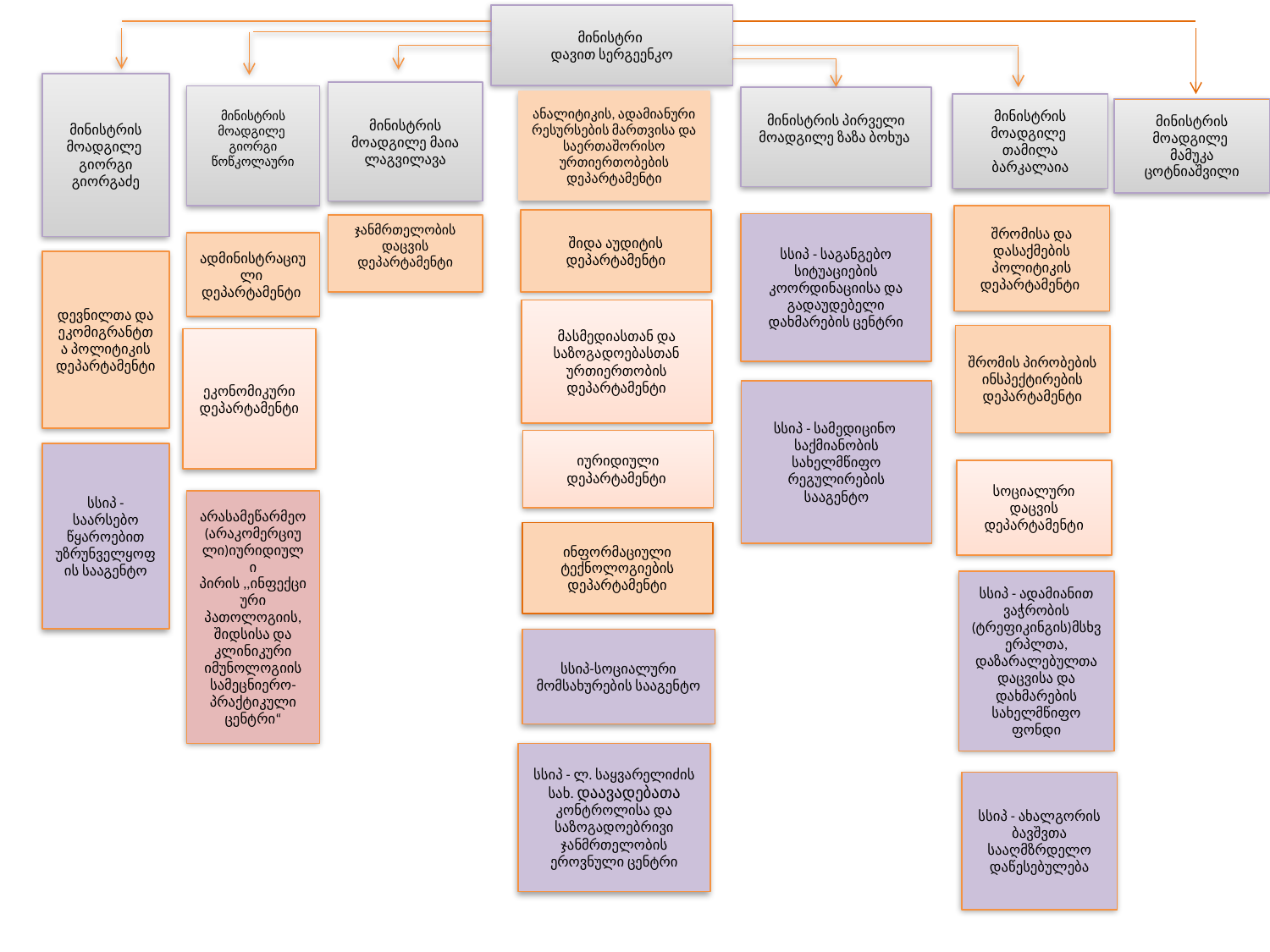

მინისტრი
დავით სერგეენკო
მინისტრის მოადგილე
გიორგი გიორგაძე
მინისტრის მოადგილე მაია ლაგვილავა

მინისტრის მოადგილე
გიორგი წოწკოლაური
მინისტრის პირველი მოადგილე ზაზა ბოხუა
ანალიტიკის, ადამიანური რესურსების მართვისა და საერთაშორისო ურთიერთობების დეპარტამენტი
მინისტრის მოადგილე
თამილა ბარკალაია
მინისტრის მოადგილე
მამუკა ცოტნიაშვილი
შრომისა და დასაქმების პოლიტიკის დეპარტამენტი
შიდა აუდიტის დეპარტამენტი
სსიპ - საგანგებო სიტუაციების კოორდინაციისა და გადაუდებელი დახმარების ცენტრი
ჯანმრთელობის დაცვის დეპარტამენტი

ადმინისტრაციული  დეპარტამენტი
დევნილთა და ეკომიგრანტთა პოლიტიკის დეპარტამენტი
მასმედიასთან და საზოგადოებასთან ურთიერთობის დეპარტამენტი
შრომის პირობების ინსპექტირების დეპარტამენტი
ეკონომიკური დეპარტამენტი
სსიპ - სამედიცინო  საქმიანობის სახელმწიფო რეგულირების სააგენტო
იურიდიული დეპარტამენტი
სსიპ - საარსებო წყაროებით უზრუნველყოფის სააგენტო
სოციალური დაცვის დეპარტამენტი
არასამეწარმეო (არაკომერციული)იურიდიული პირის ,,ინფექციური პათოლოგიის, შიდსისა და კლინიკური იმუნოლოგიის სამეცნიერო-პრაქტიკული ცენტრი“
ინფორმაციული ტექნოლოგიების დეპარტამენტი
სსიპ - ადამიანით ვაჭრობის (ტრეფიკინგის)მსხვერპლთა, დაზარალებულთა დაცვისა და დახმარების სახელმწიფო ფონდი
სსიპ-სოციალური მომსახურების სააგენტო
სსიპ - ლ. საყვარელიძის სახ. დაავადებათა კონტროლისა და საზოგადოებრივი ჯანმრთელობის ეროვნული ცენტრი
სსიპ - ახალგორის ბავშვთა სააღმზრდელო დაწესებულება